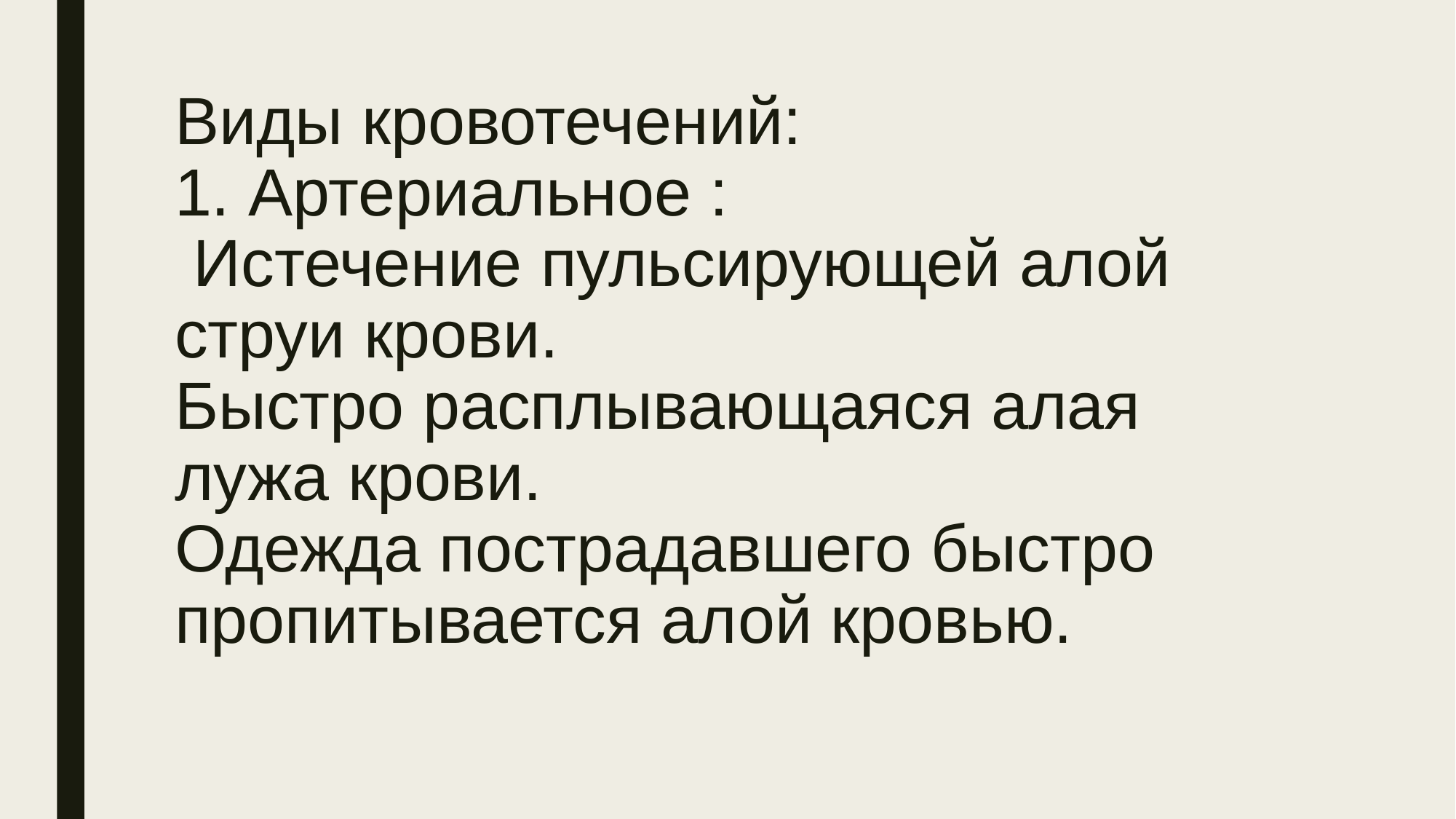

# Виды кровотечений: 1. Артериальное : Истечение пульсирующей алой струи крови. Быстро расплывающаяся алая лужа крови. Одежда пострадавшего быстро пропитывается алой кровью.